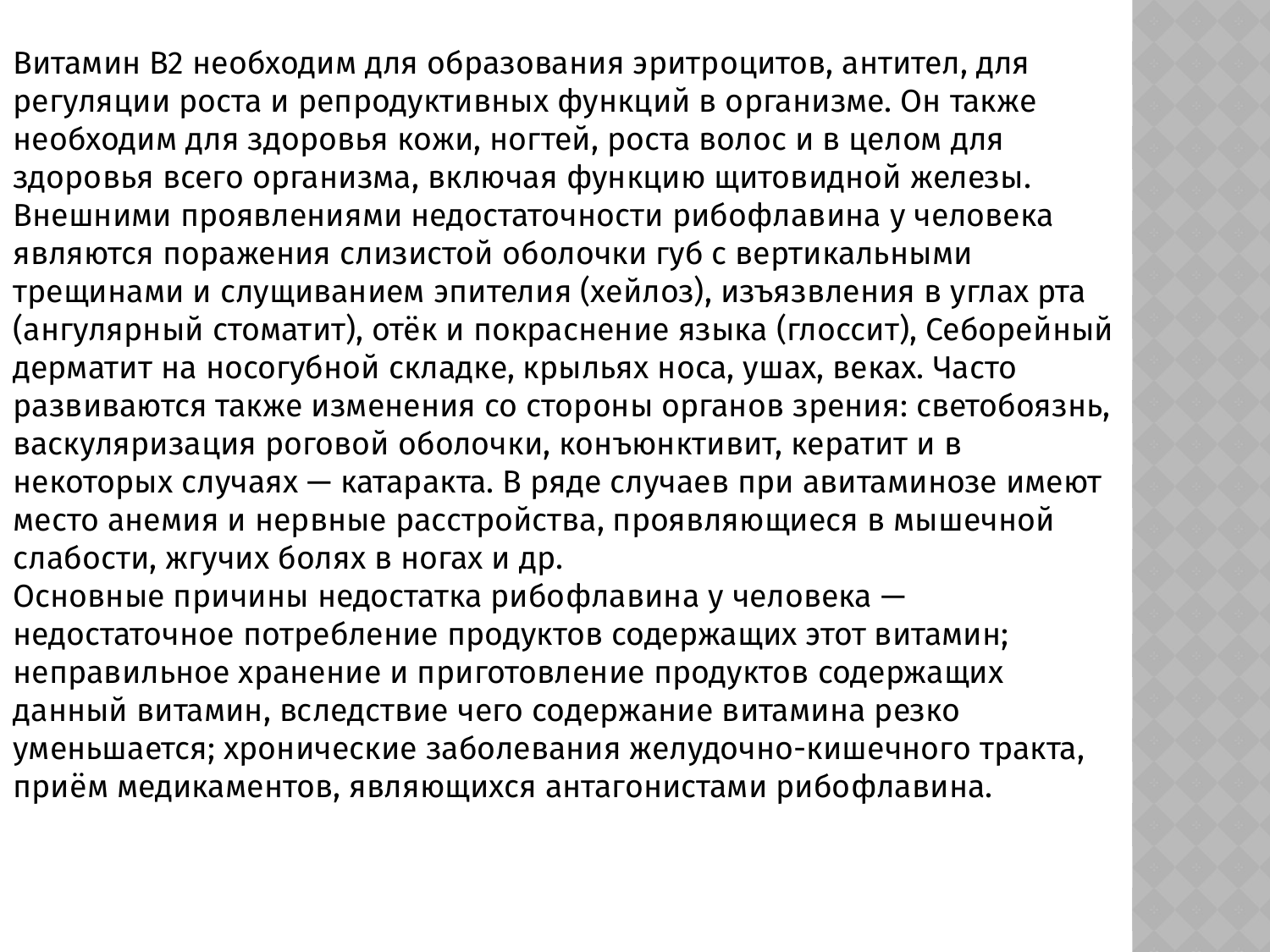

Витамин B2 необходим для образования эритроцитов, антител, для регуляции роста и репродуктивных функций в организме. Он также необходим для здоровья кожи, ногтей, роста волос и в целом для здоровья всего организма, включая функцию щитовидной железы.
Внешними проявлениями недостаточности рибофлавина у человека являются поражения слизистой оболочки губ с вертикальными трещинами и слущиванием эпителия (хейлоз), изъязвления в углах рта (ангулярный стоматит), отёк и покраснение языка (глоссит), Себорейный дерматит на носогубной складке, крыльях носа, ушах, веках. Часто развиваются также изменения со стороны органов зрения: светобоязнь, васкуляризация роговой оболочки, конъюнктивит, кератит и в некоторых случаях — катаракта. В ряде случаев при авитаминозе имеют место анемия и нервные расстройства, проявляющиеся в мышечной слабости, жгучих болях в ногах и др.
Основные причины недостатка рибофлавина у человека — недостаточное потребление продуктов содержащих этот витамин; неправильное хранение и приготовление продуктов содержащих данный витамин, вследствие чего содержание витамина резко уменьшается; хронические заболевания желудочно-кишечного тракта, приём медикаментов, являющихся антагонистами рибофлавина.